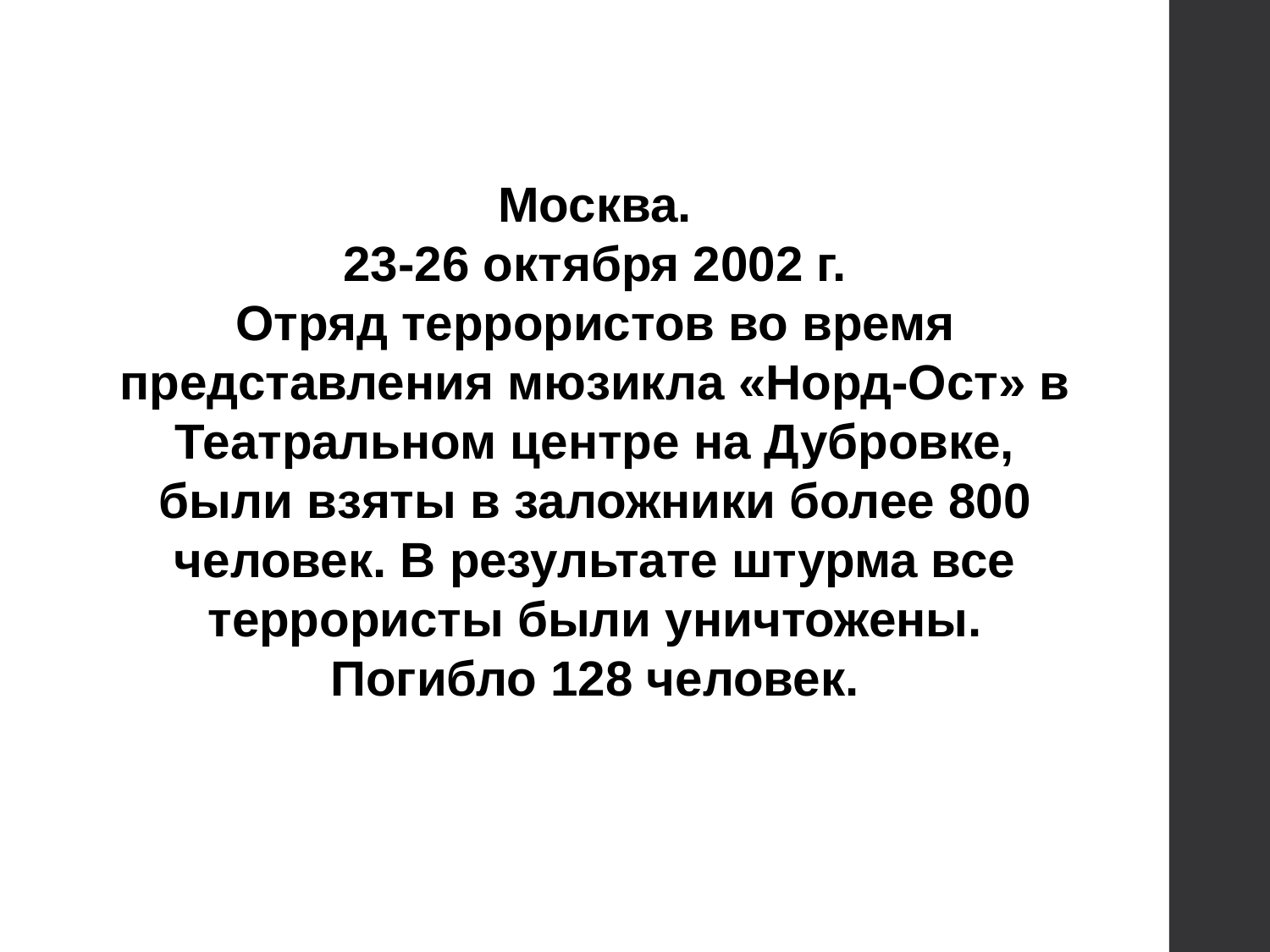

Москва.
23-26 октября 2002 г.
Отряд террористов во время представления мюзикла «Норд-Ост» в Театральном центре на Дубровке, были взяты в заложники более 800 человек. В результате штурма все террористы были уничтожены.
Погибло 128 человек.